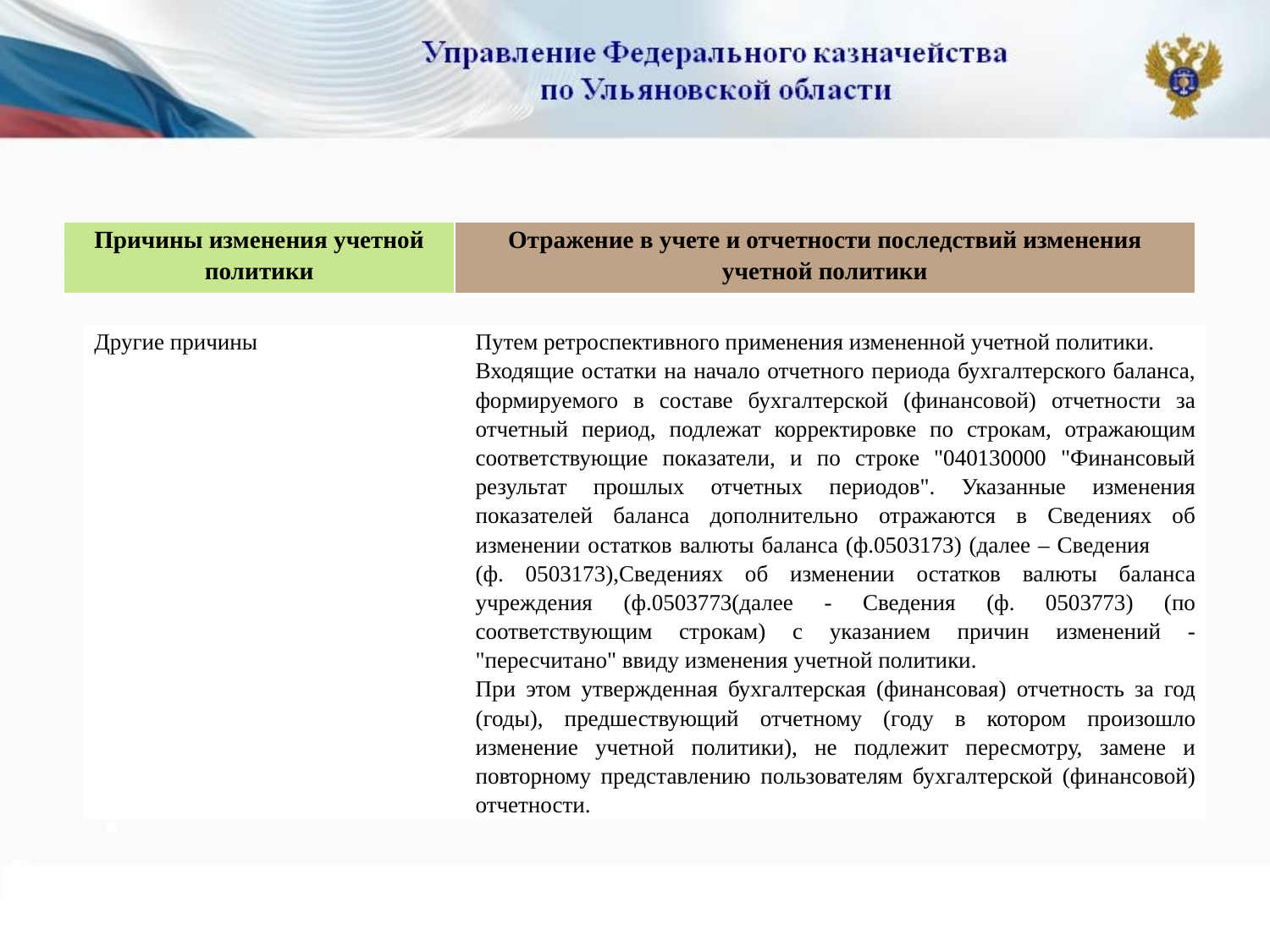

| Причины изменения учетной политики | Отражение в учете и отчетности последствий изменения учетной политики |
| --- | --- |
| Другие причины | Путем ретроспективного применения измененной учетной политики. Входящие остатки на начало отчетного периода бухгалтерского баланса, формируемого в составе бухгалтерской (финансовой) отчетности за отчетный период, подлежат корректировке по строкам, отражающим соответствующие показатели, и по строке "040130000 "Финансовый результат прошлых отчетных периодов". Указанные изменения показателей баланса дополнительно отражаются в Сведениях об изменении остатков валюты баланса (ф.0503173) (далее – Сведения (ф. 0503173),Сведениях об изменении остатков валюты баланса учреждения (ф.0503773(далее - Сведения (ф. 0503773) (по соответствующим строкам) с указанием причин изменений - "пересчитано" ввиду изменения учетной политики. При этом утвержденная бухгалтерская (финансовая) отчетность за год (годы), предшествующий отчетному (году в котором произошло изменение учетной политики), не подлежит пересмотру, замене и повторному представлению пользователям бухгалтерской (финансовой) отчетности. |
| --- | --- |